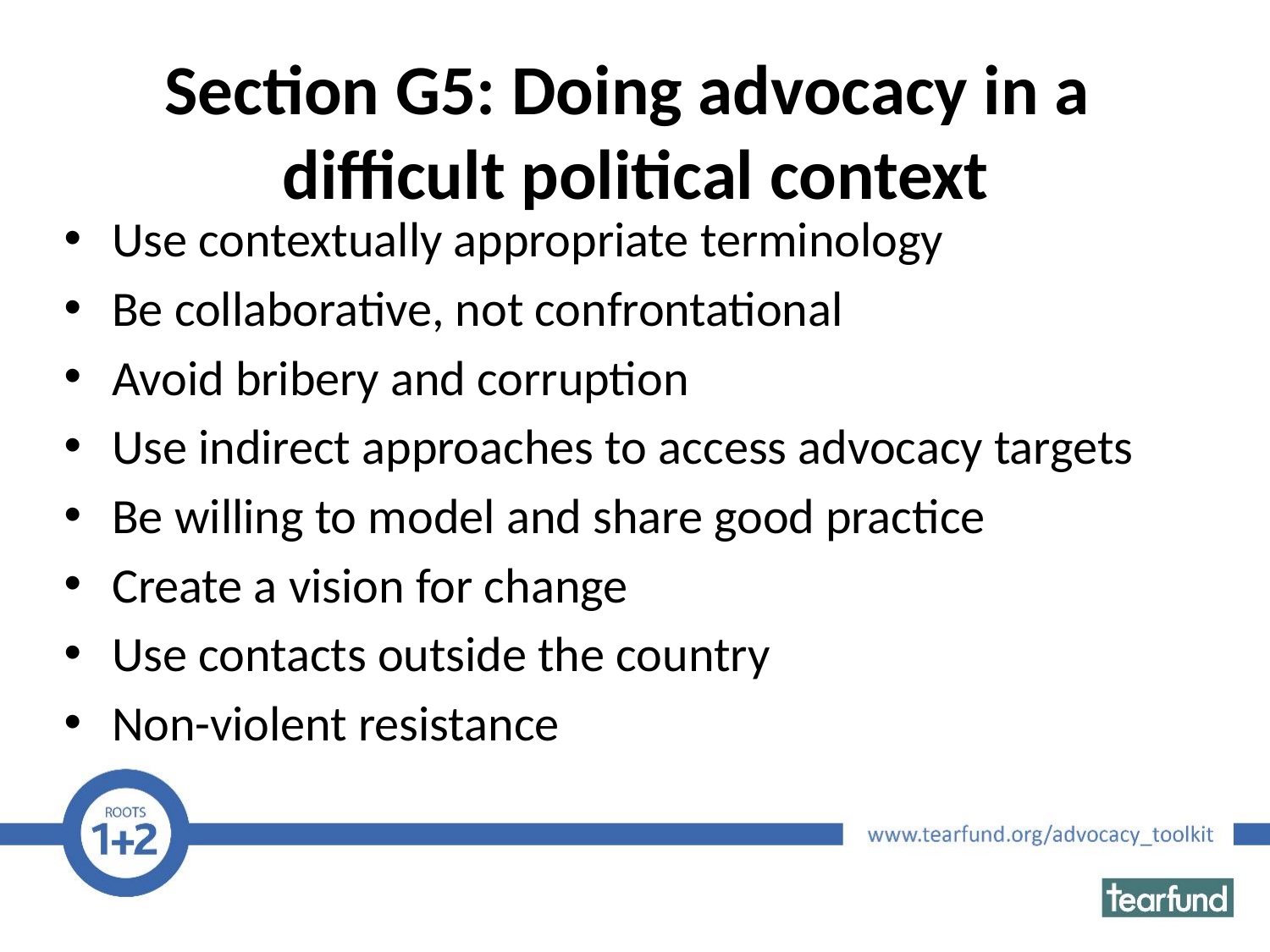

# Section G5: Doing advocacy in a difficult political context
Use contextually appropriate terminology
Be collaborative, not confrontational
Avoid bribery and corruption
Use indirect approaches to access advocacy targets
Be willing to model and share good practice
Create a vision for change
Use contacts outside the country
Non-violent resistance